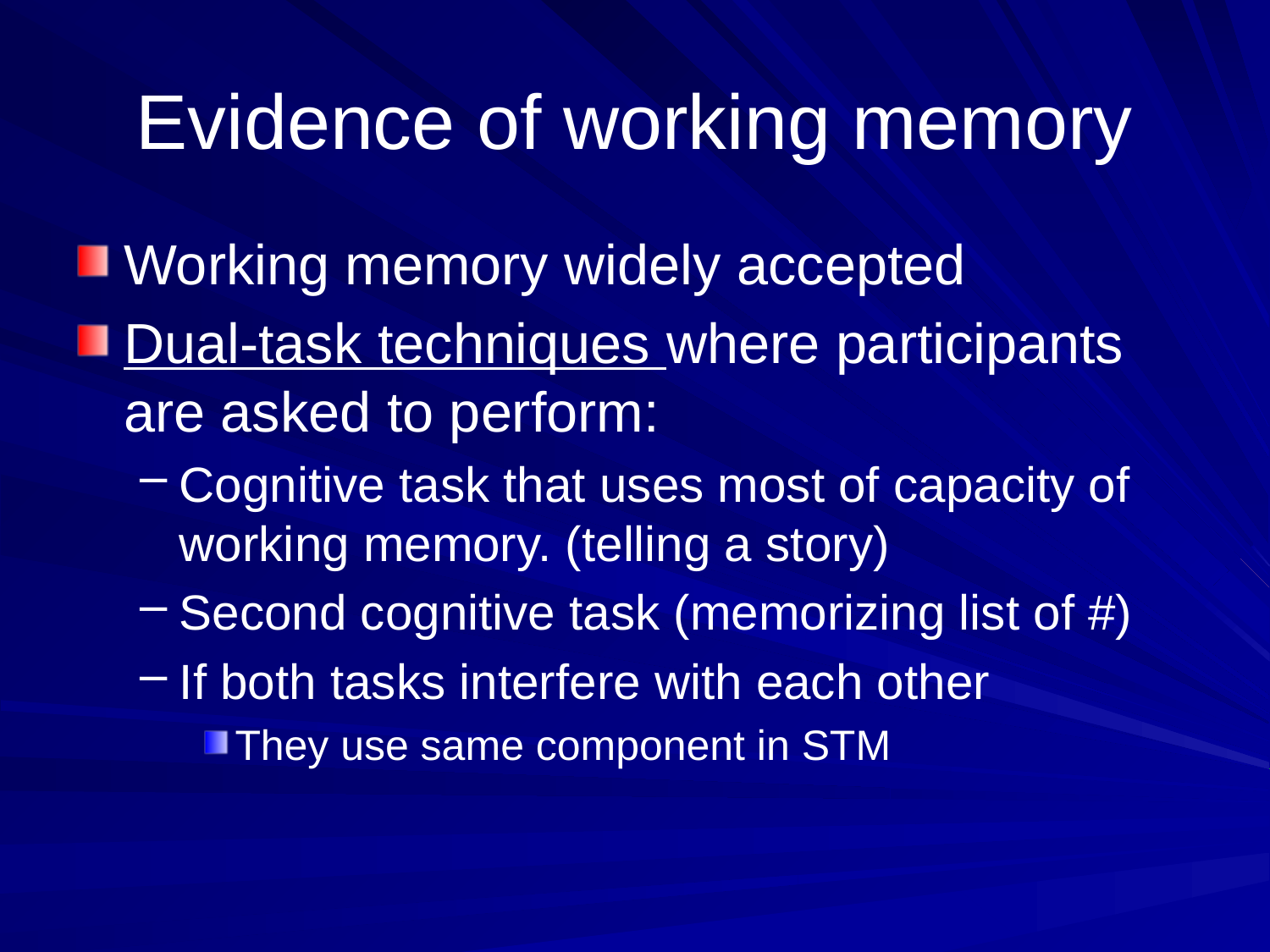

# Evidence of working memory
Working memory widely accepted
Dual-task techniques where participants are asked to perform:
Cognitive task that uses most of capacity of working memory. (telling a story)
Second cognitive task (memorizing list of #)
If both tasks interfere with each other
They use same component in STM